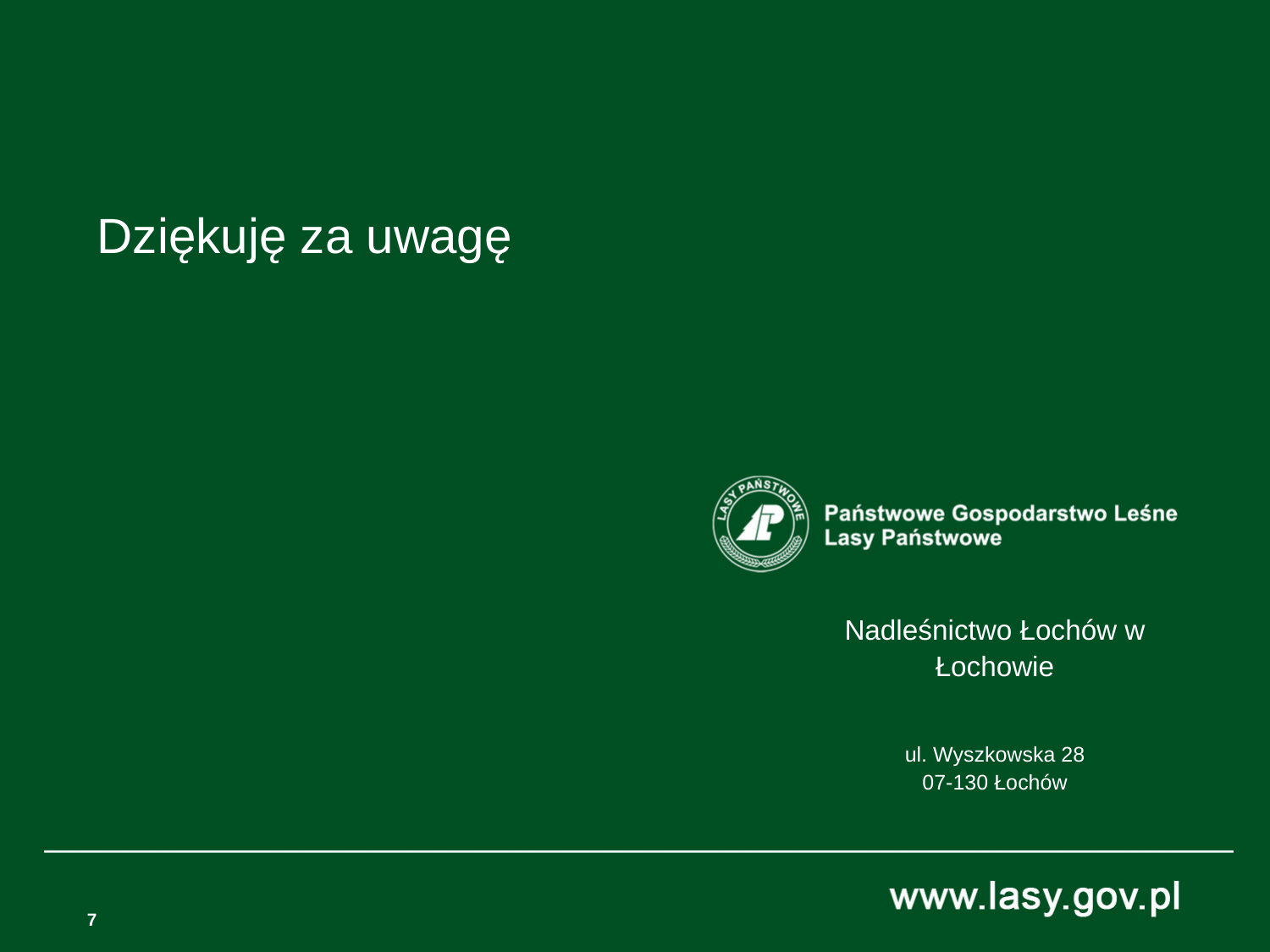

Dziękuję za uwagę
# Nadleśnictwo Łochów w Łochowie ul. Wyszkowska 28 07-130 Łochów